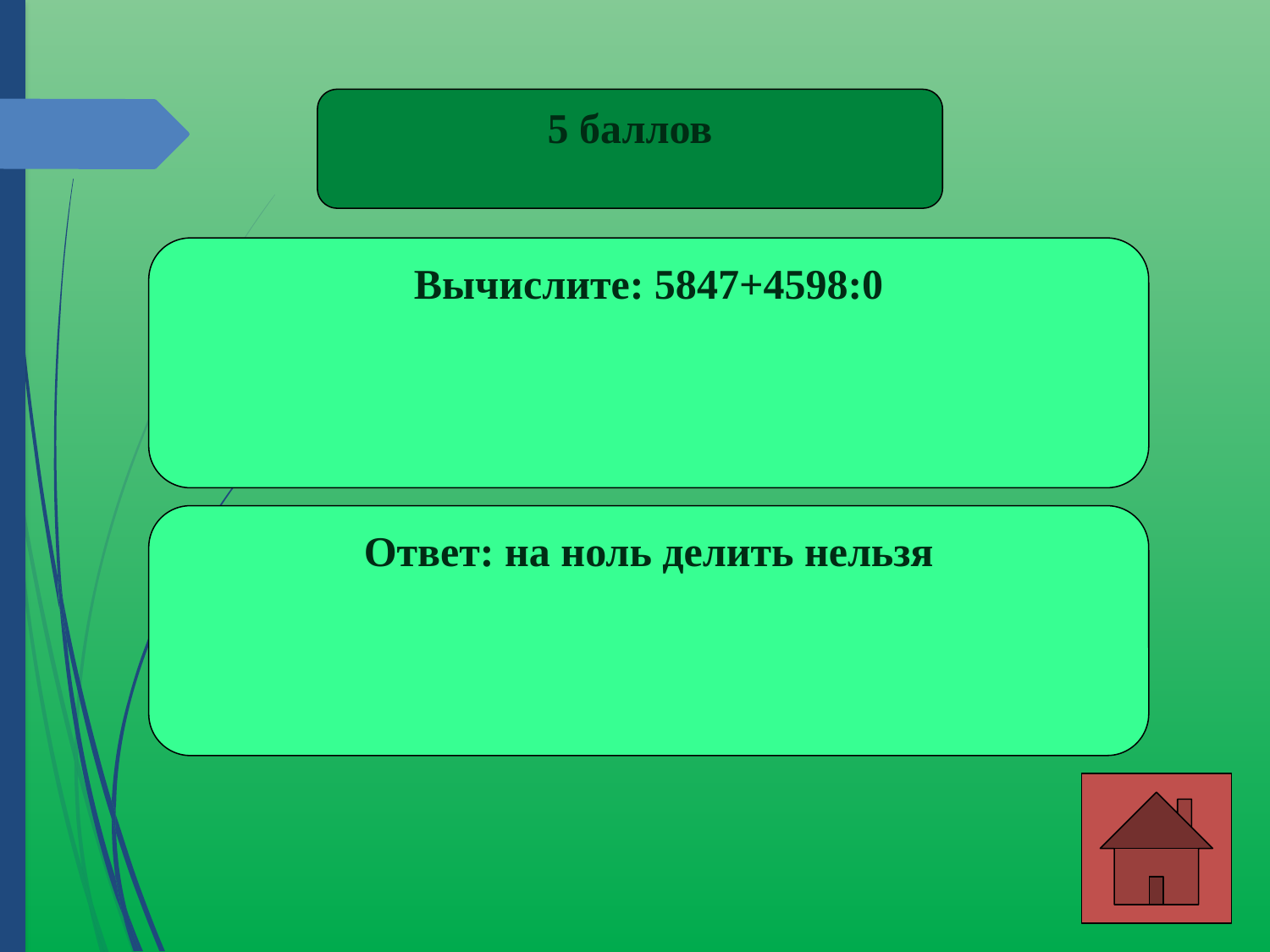

5 баллов
Вычислите: 5847+4598:0
Ответ: на ноль делить нельзя